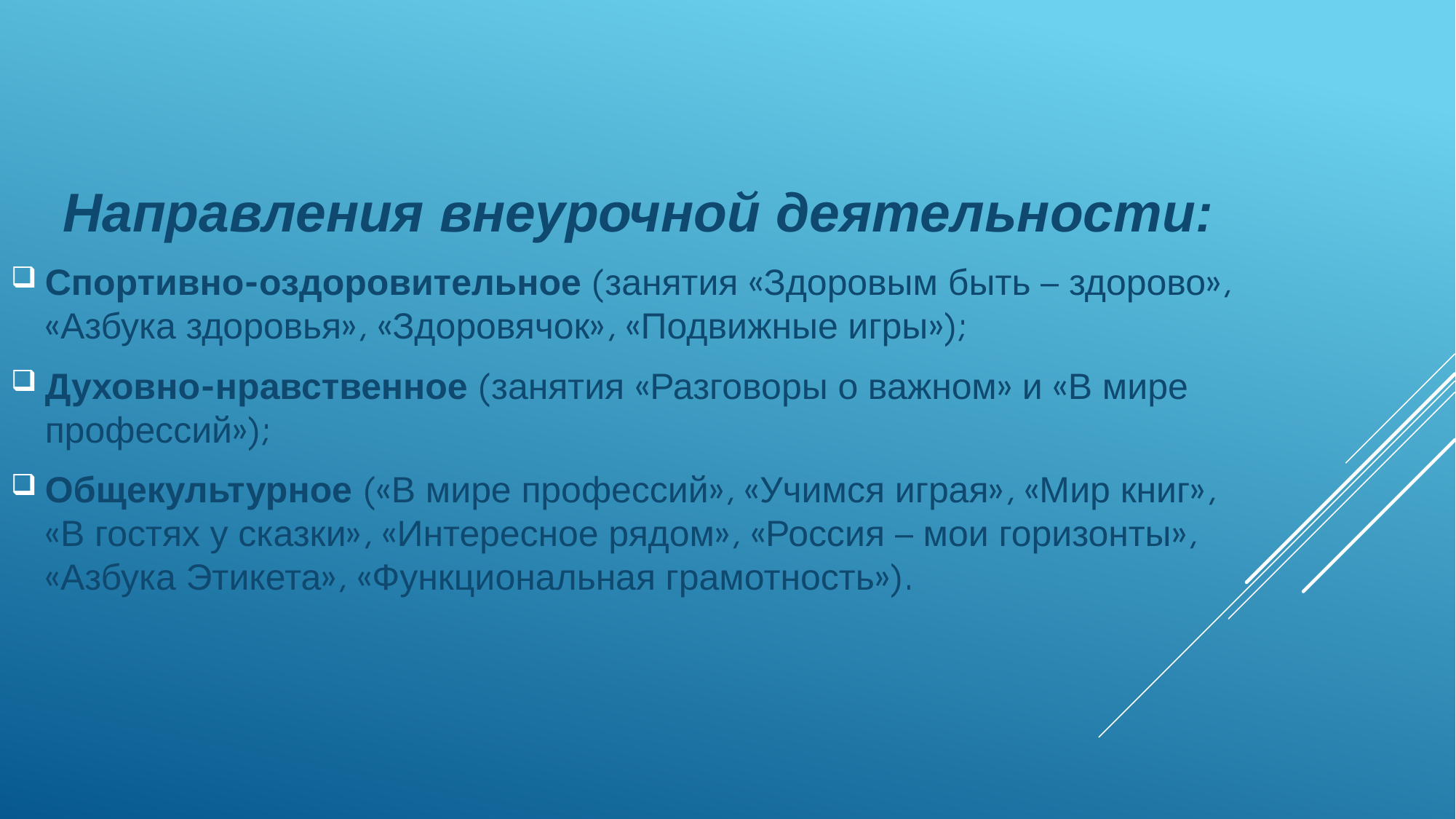

Направления внеурочной деятельности:
Спортивно‑оздоровительное (занятия «Здоровым быть – здорово», «Азбука здоровья», «Здоровячок», «Подвижные игры»);
Духовно‑нравственное (занятия «Разговоры о важном» и «В мире профессий»);
Общекультурное («В мире профессий», «Учимся играя», «Мир книг», «В гостях у сказки», «Интересное рядом», «Россия – мои горизонты», «Азбука Этикета», «Функциональная грамотность»).